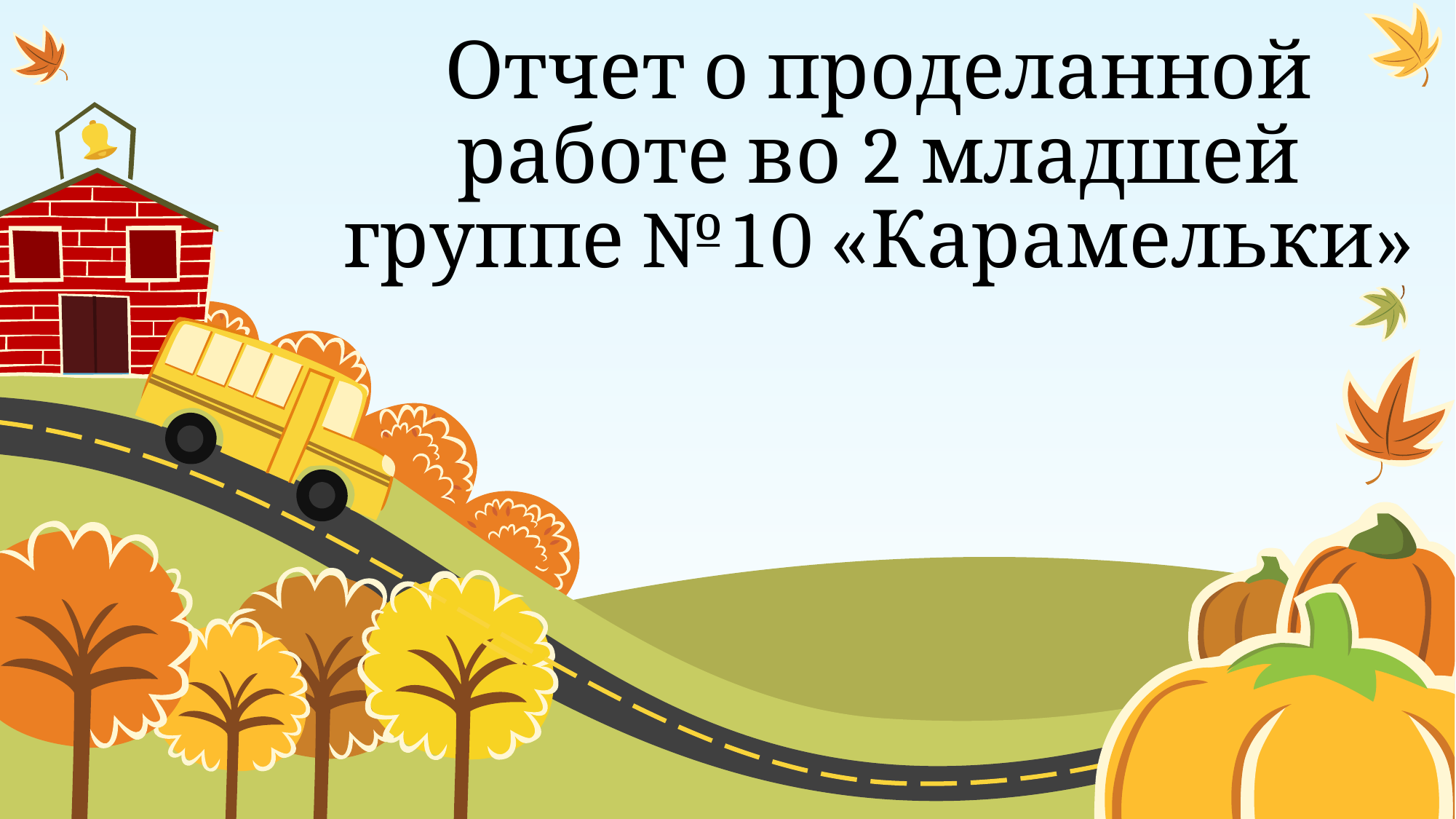

# Отчет о проделанной работе во 2 младшей группе №10 «Карамельки»